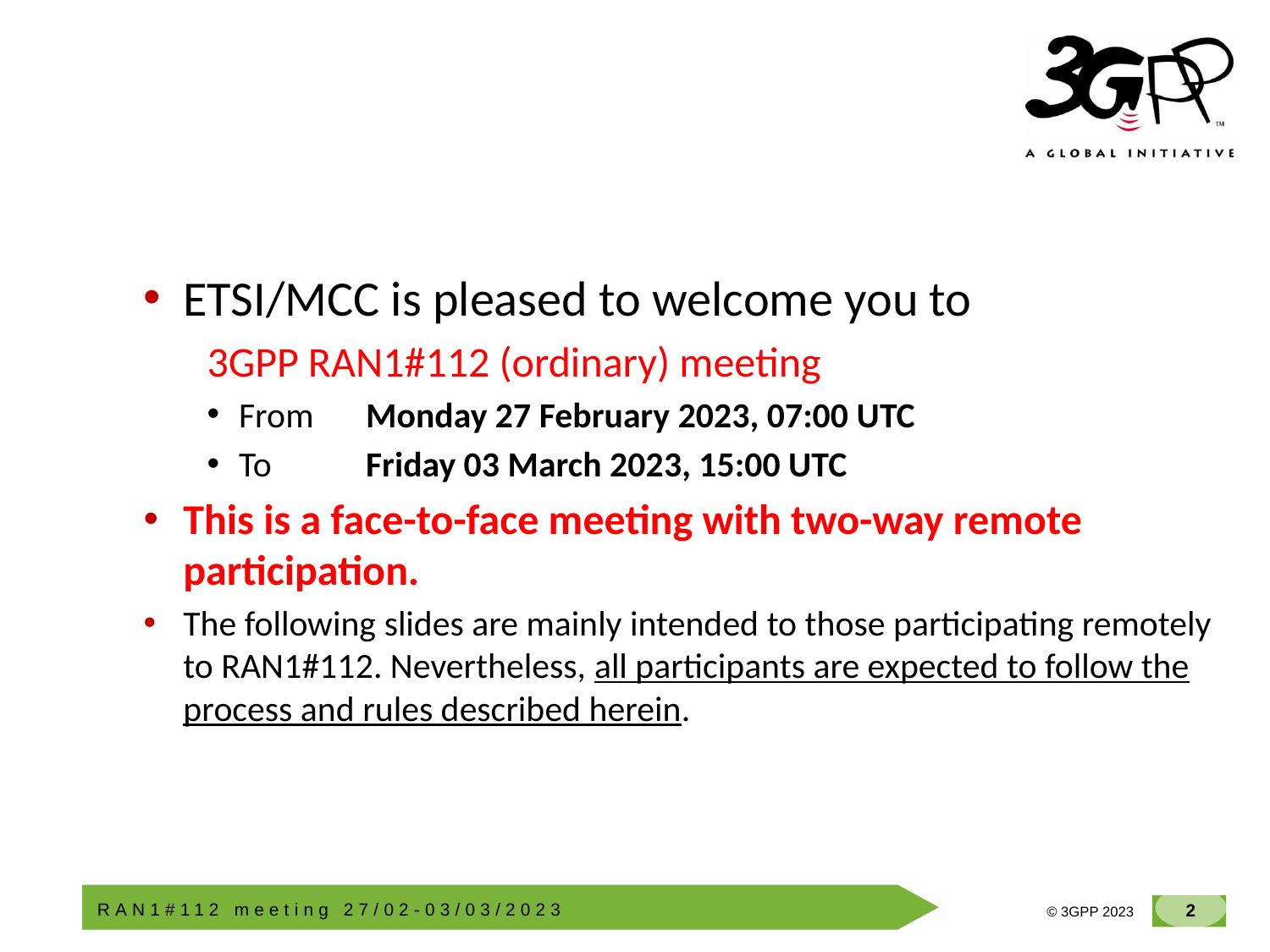

ETSI/MCC is pleased to welcome you to
3GPP RAN1#112 (ordinary) meeting
From 	Monday 27 February 2023, 07:00 UTC
To 	Friday 03 March 2023, 15:00 UTC
This is a face-to-face meeting with two-way remote participation.
The following slides are mainly intended to those participating remotely to RAN1#112. Nevertheless, all participants are expected to follow the process and rules described herein.